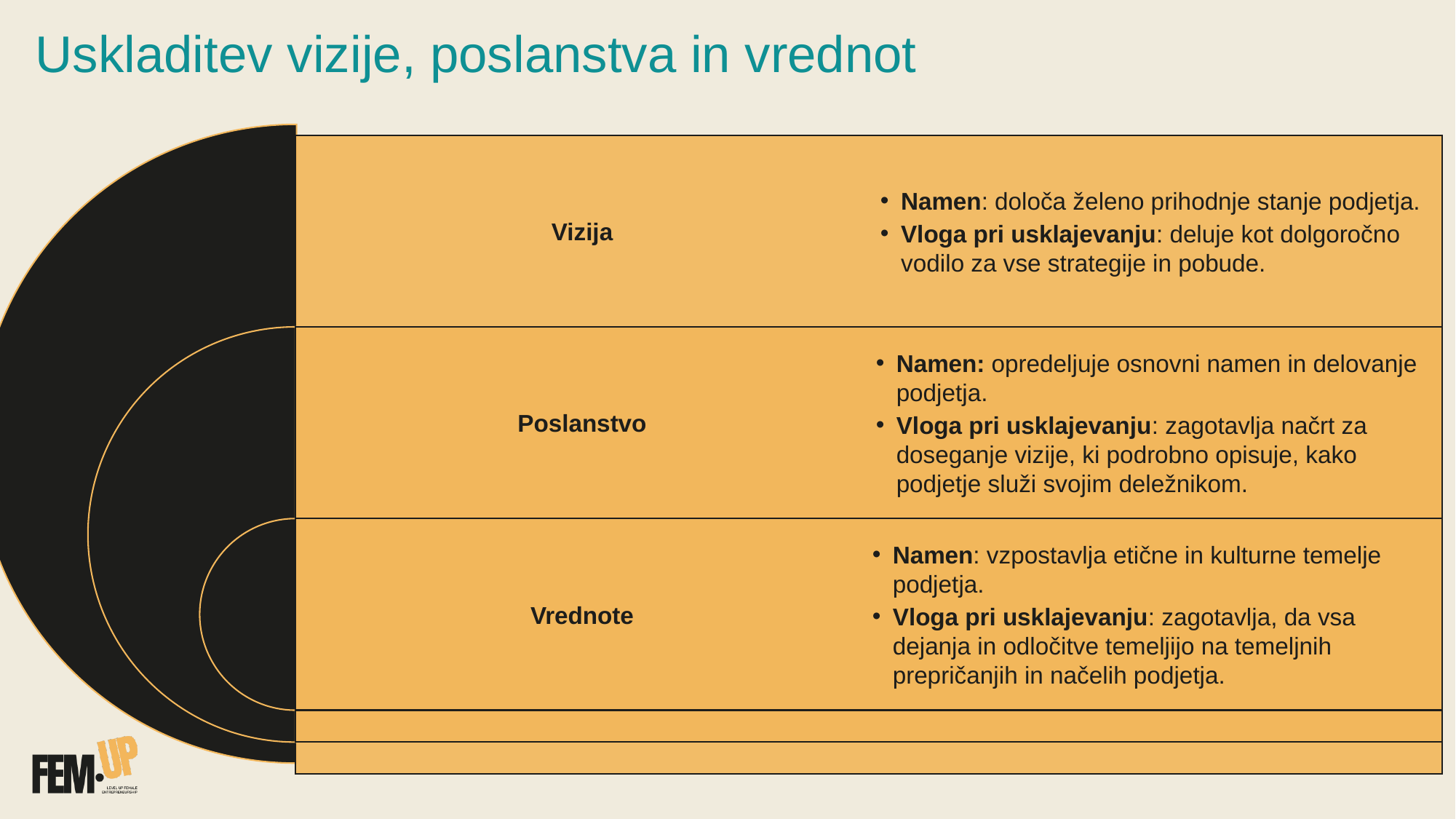

# Uskladitev vizije, poslanstva in vrednot
Vizija
Poslanstvo
Vrednote
Namen: določa želeno prihodnje stanje podjetja.
Vloga pri usklajevanju: deluje kot dolgoročno vodilo za vse strategije in pobude.
Namen: opredeljuje osnovni namen in delovanje podjetja.
Vloga pri usklajevanju: zagotavlja načrt za doseganje vizije, ki podrobno opisuje, kako podjetje služi svojim deležnikom.
Namen: vzpostavlja etične in kulturne temelje podjetja.
Vloga pri usklajevanju: zagotavlja, da vsa dejanja in odločitve temeljijo na temeljnih prepričanjih in načelih podjetja.